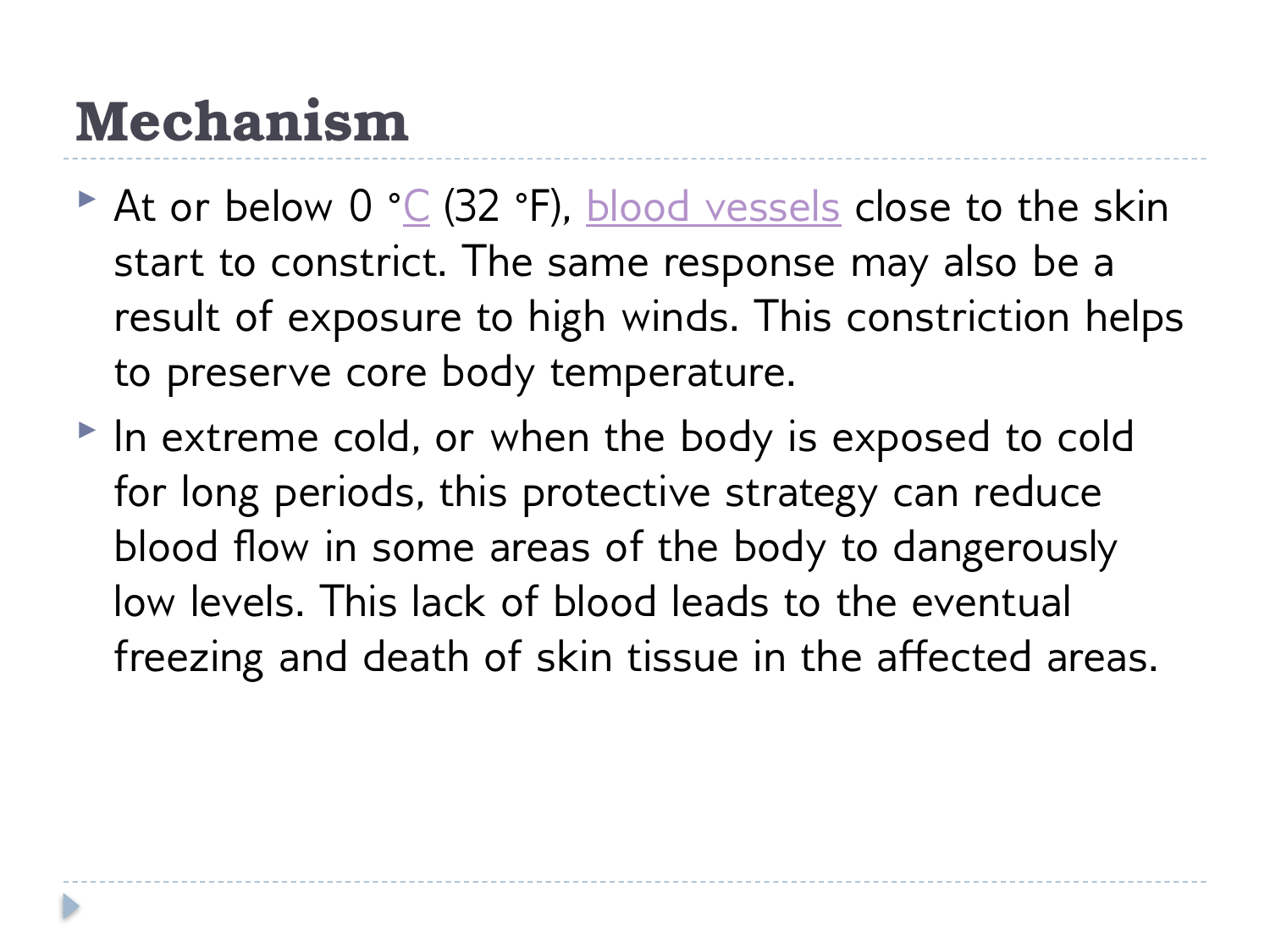

# Mechanism
At or below 0 °C (32 °F), blood vessels close to the skin start to constrict. The same response may also be a result of exposure to high winds. This constriction helps to preserve core body temperature.
In extreme cold, or when the body is exposed to cold for long periods, this protective strategy can reduce blood flow in some areas of the body to dangerously low levels. This lack of blood leads to the eventual freezing and death of skin tissue in the affected areas.